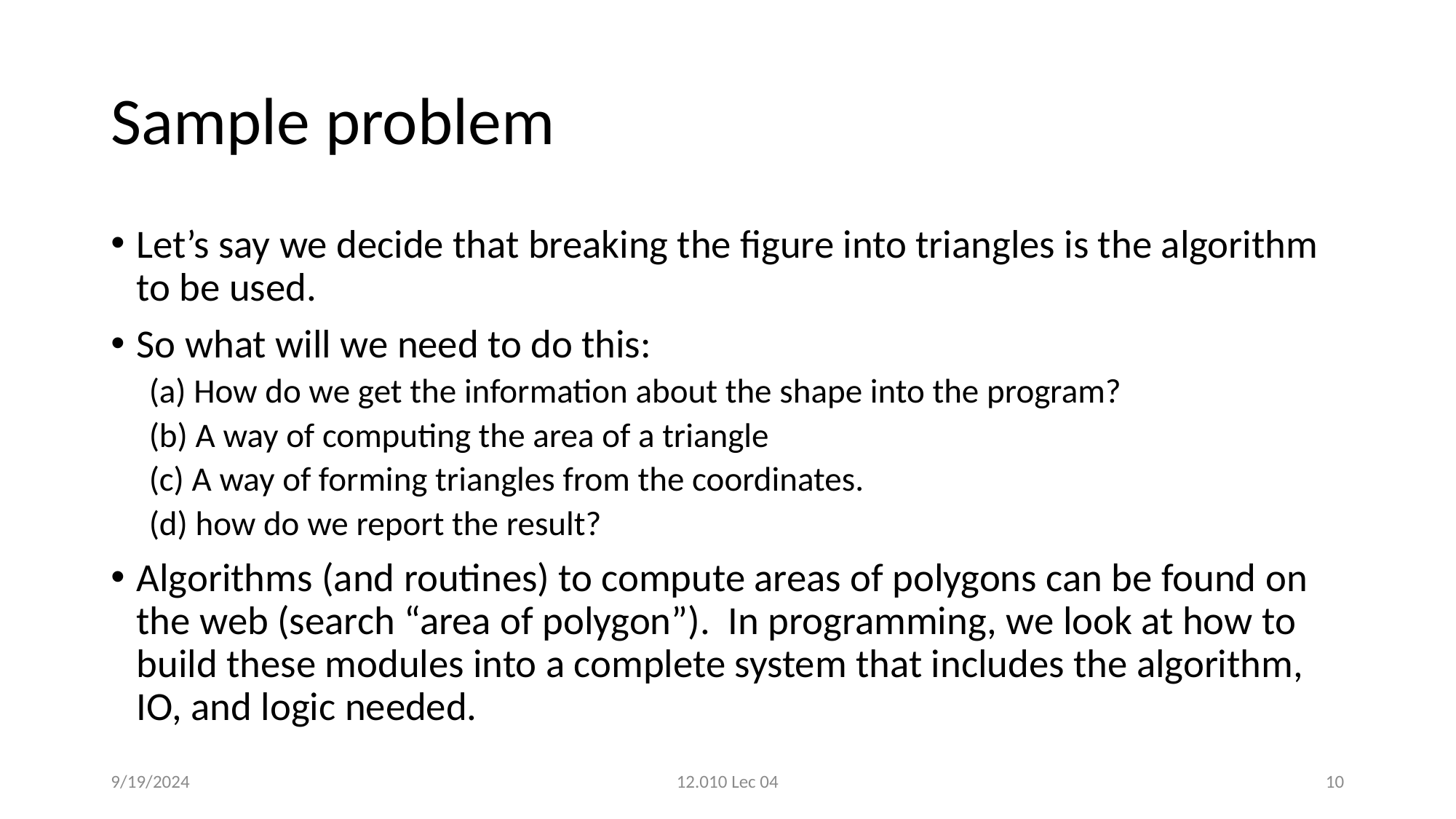

# Sample problem
Let’s say we decide that breaking the figure into triangles is the algorithm to be used.
So what will we need to do this:
(a) How do we get the information about the shape into the program?
(b) A way of computing the area of a triangle
(c) A way of forming triangles from the coordinates.
(d) how do we report the result?
Algorithms (and routines) to compute areas of polygons can be found on the web (search “area of polygon”).  In programming, we look at how to build these modules into a complete system that includes the algorithm, IO, and logic needed.
9/19/2024
12.010 Lec 04
10